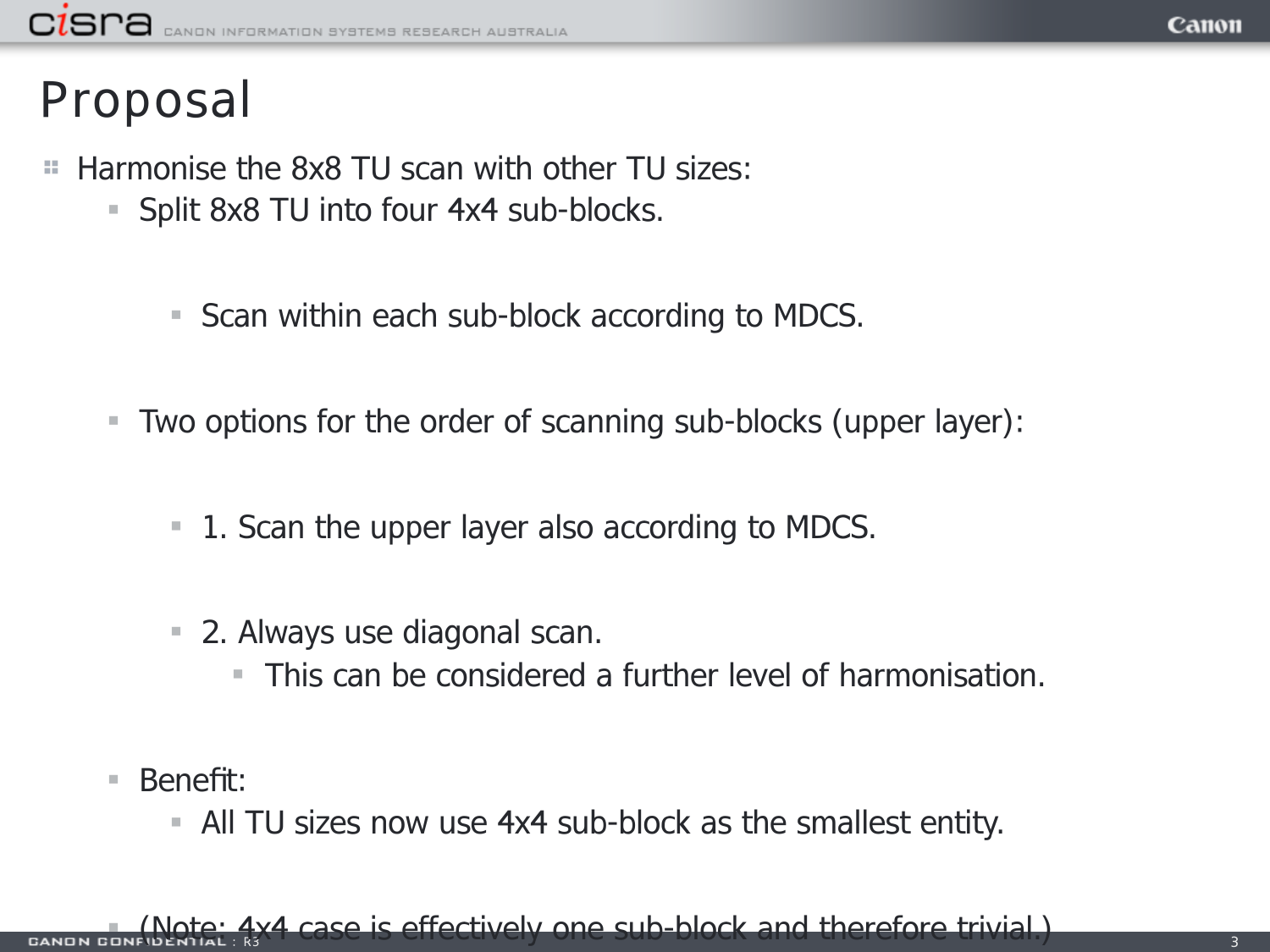

# Proposal
Harmonise the 8x8 TU scan with other TU sizes:
Split 8x8 TU into four 4x4 sub-blocks.

Scan within each sub-block according to MDCS.

Two options for the order of scanning sub-blocks (upper layer):

1. Scan the upper layer also according to MDCS.

2. Always use diagonal scan.
This can be considered a further level of harmonisation.

Benefit:
All TU sizes now use 4x4 sub-block as the smallest entity.

(Note: 4x4 case is effectively one sub-block and therefore trivial.)
3